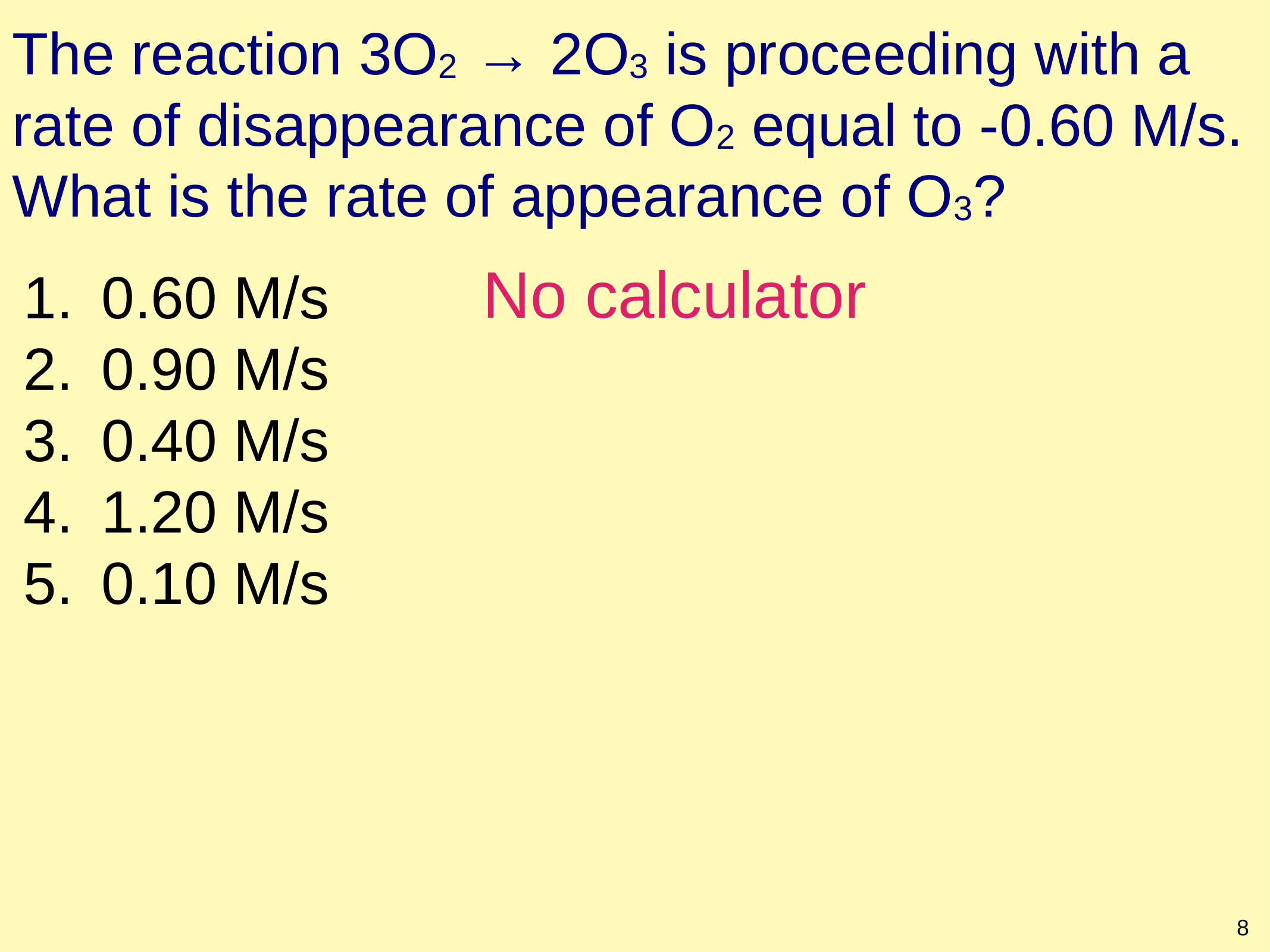

# The reaction 3O2 → 2O3 is proceeding with a rate of disappearance of O2 equal to -0.60 M/s. What is the rate of appearance of O3?
No calculator
0.60 M/s
0.90 M/s
0.40 M/s
1.20 M/s
0.10 M/s
8